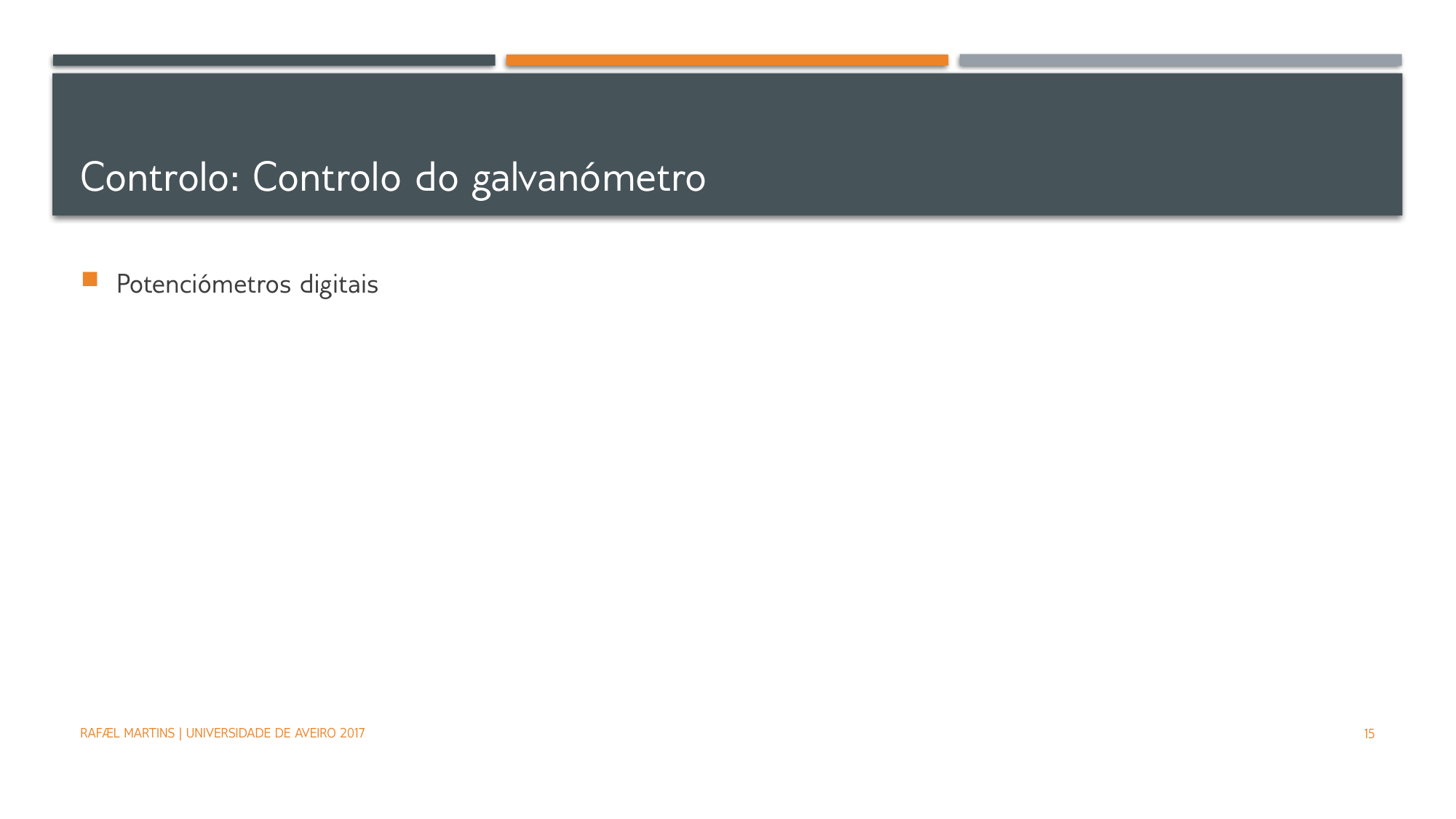

# Controlo: Controlo do galvanómetro
Potenciómetros digitais
Rafael Martins | Universidade de Aveiro 2017
15